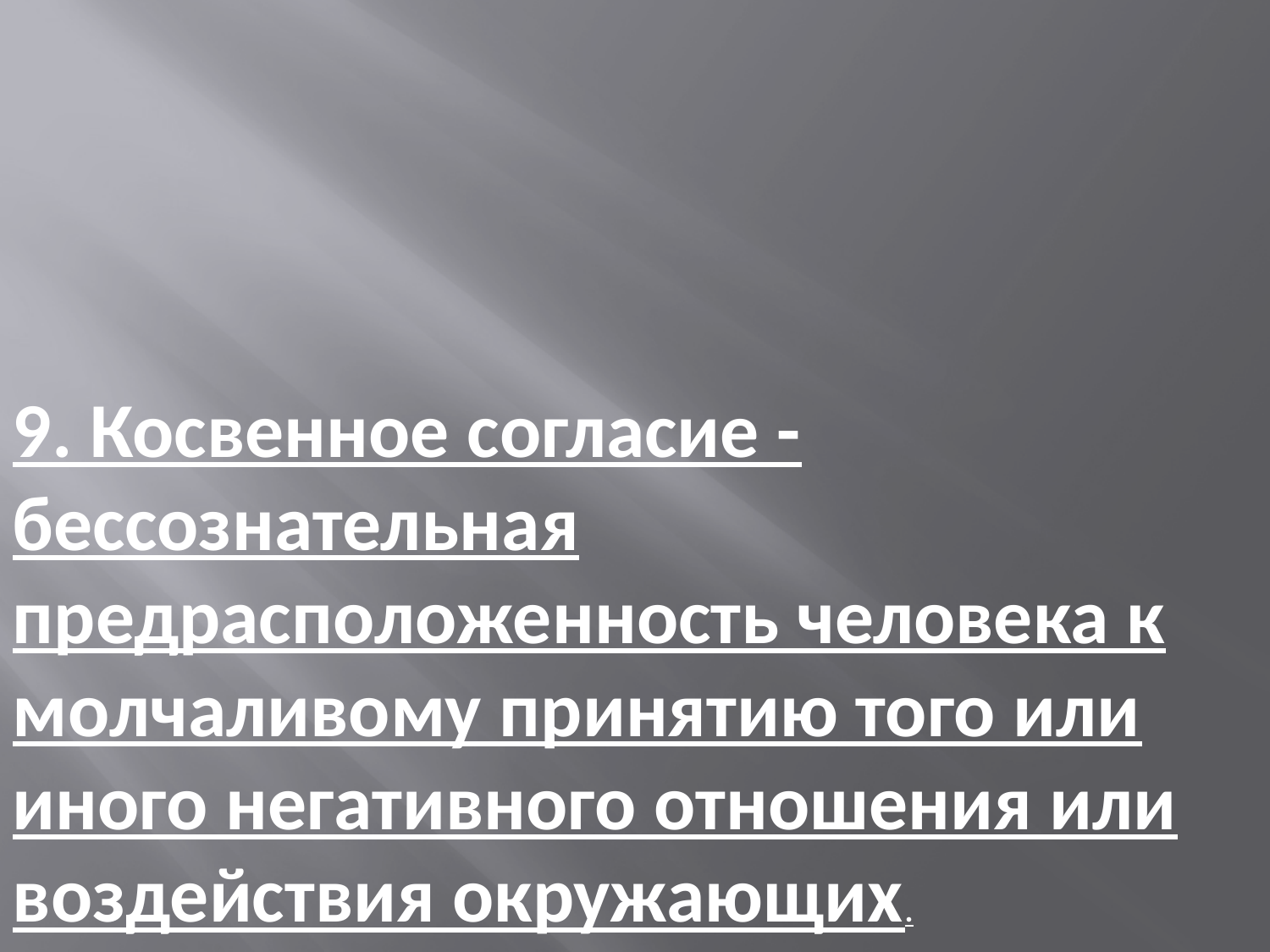

9. Косвенное согласие - бессознательная предрасположенность человека к молчаливому принятию того или иного негативного отношения или воздействия окружающих.